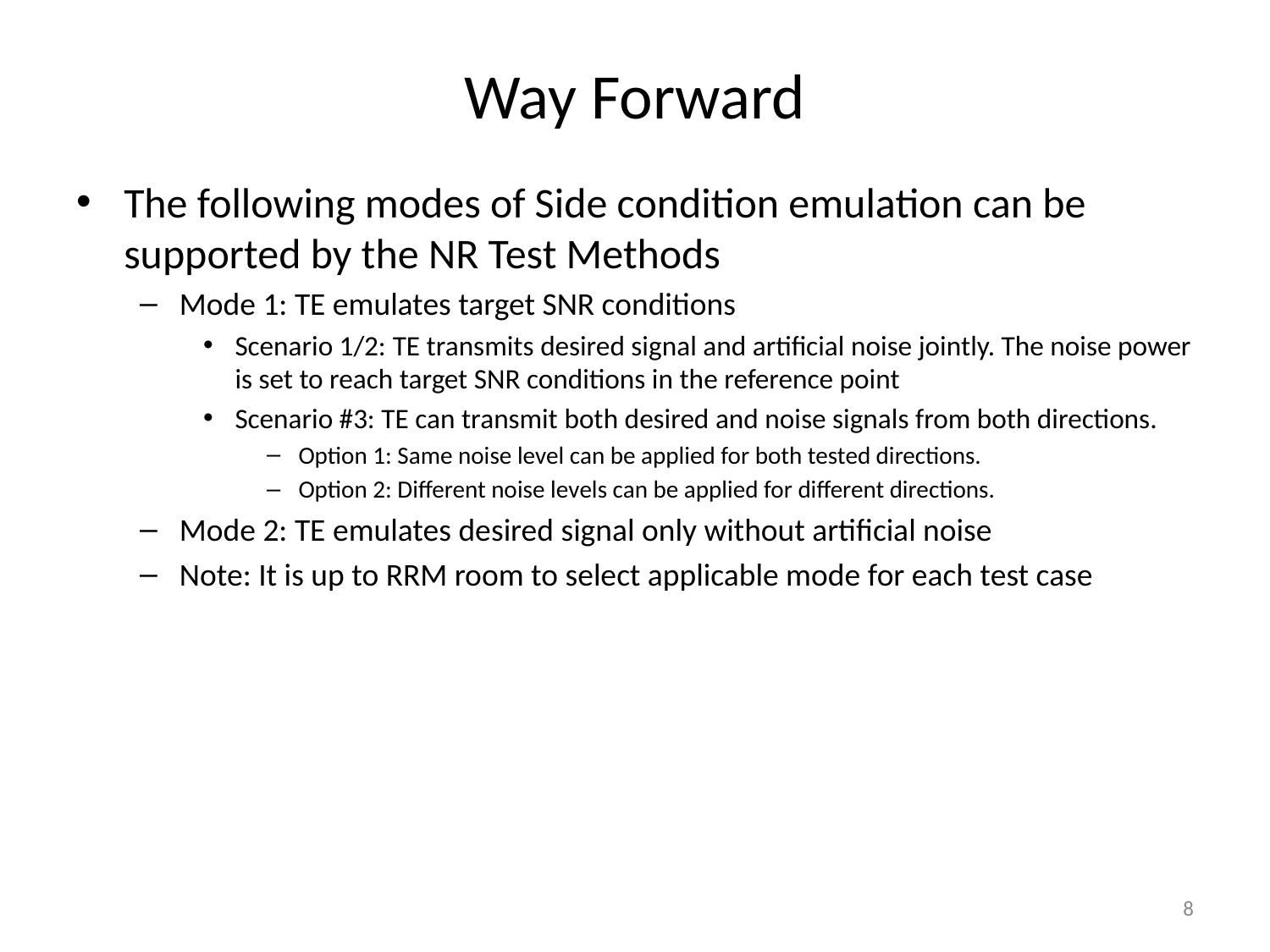

# Way Forward
The following modes of Side condition emulation can be supported by the NR Test Methods
Mode 1: TE emulates target SNR conditions
Scenario 1/2: TE transmits desired signal and artificial noise jointly. The noise power is set to reach target SNR conditions in the reference point
Scenario #3: TE can transmit both desired and noise signals from both directions.
Option 1: Same noise level can be applied for both tested directions.
Option 2: Different noise levels can be applied for different directions.
Mode 2: TE emulates desired signal only without artificial noise
Note: It is up to RRM room to select applicable mode for each test case

8